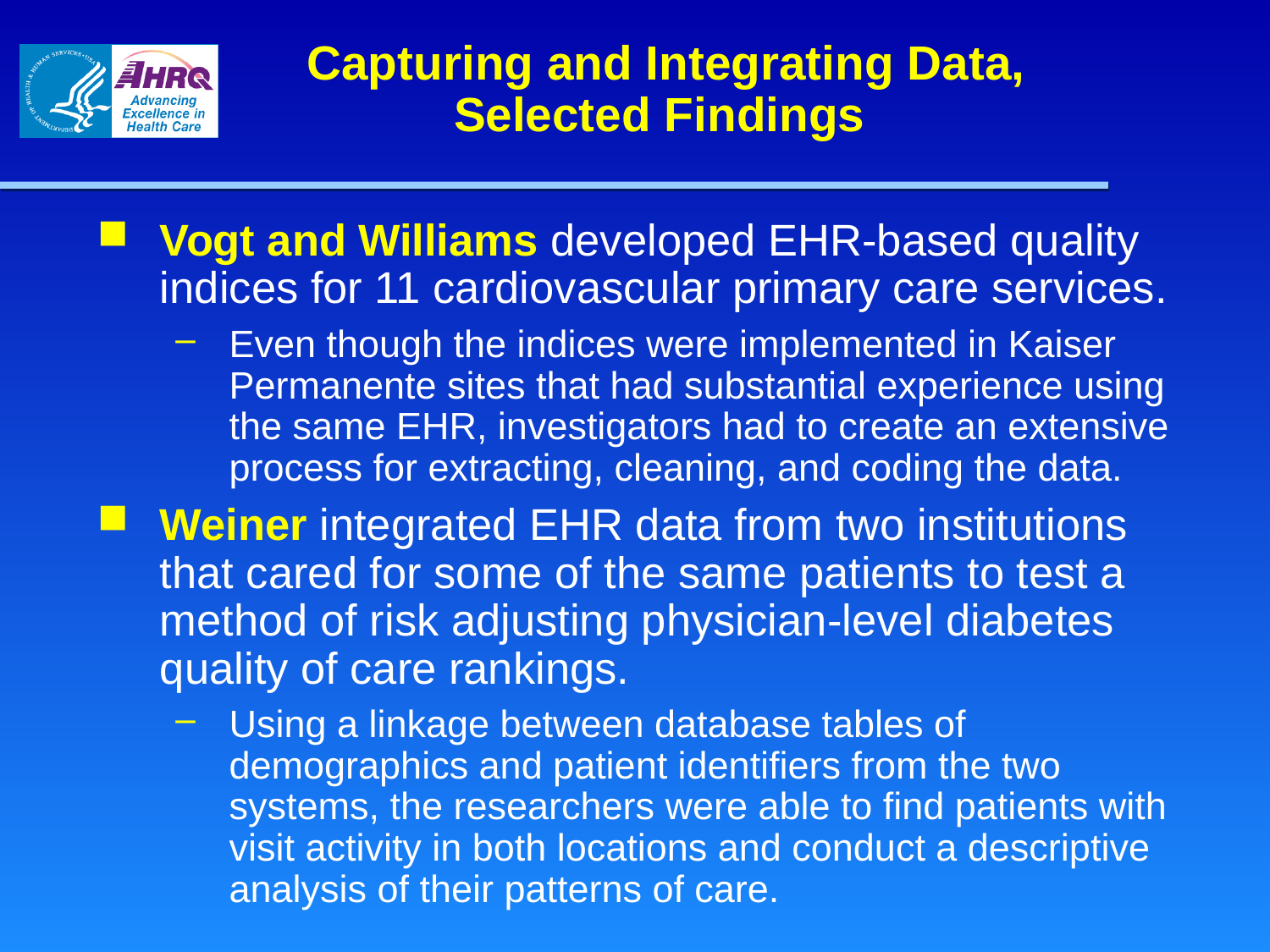

Capturing and Integrating Data, Selected Findings
Vogt and Williams developed EHR-based quality indices for 11 cardiovascular primary care services.
Even though the indices were imple­mented in Kaiser Permanente sites that had substantial experience using the same EHR, investigators had to create an extensive process for extracting, cleaning, and coding the data.
Weiner integrated EHR data from two institu­tions that cared for some of the same patients to test a method of risk adjusting physician-level diabetes quality of care rankings.
Using a linkage between database tables of demographics and patient identifiers from the two systems, the researchers were able to find patients with visit activity in both locations and conduct a descrip­tive analysis of their patterns of care.